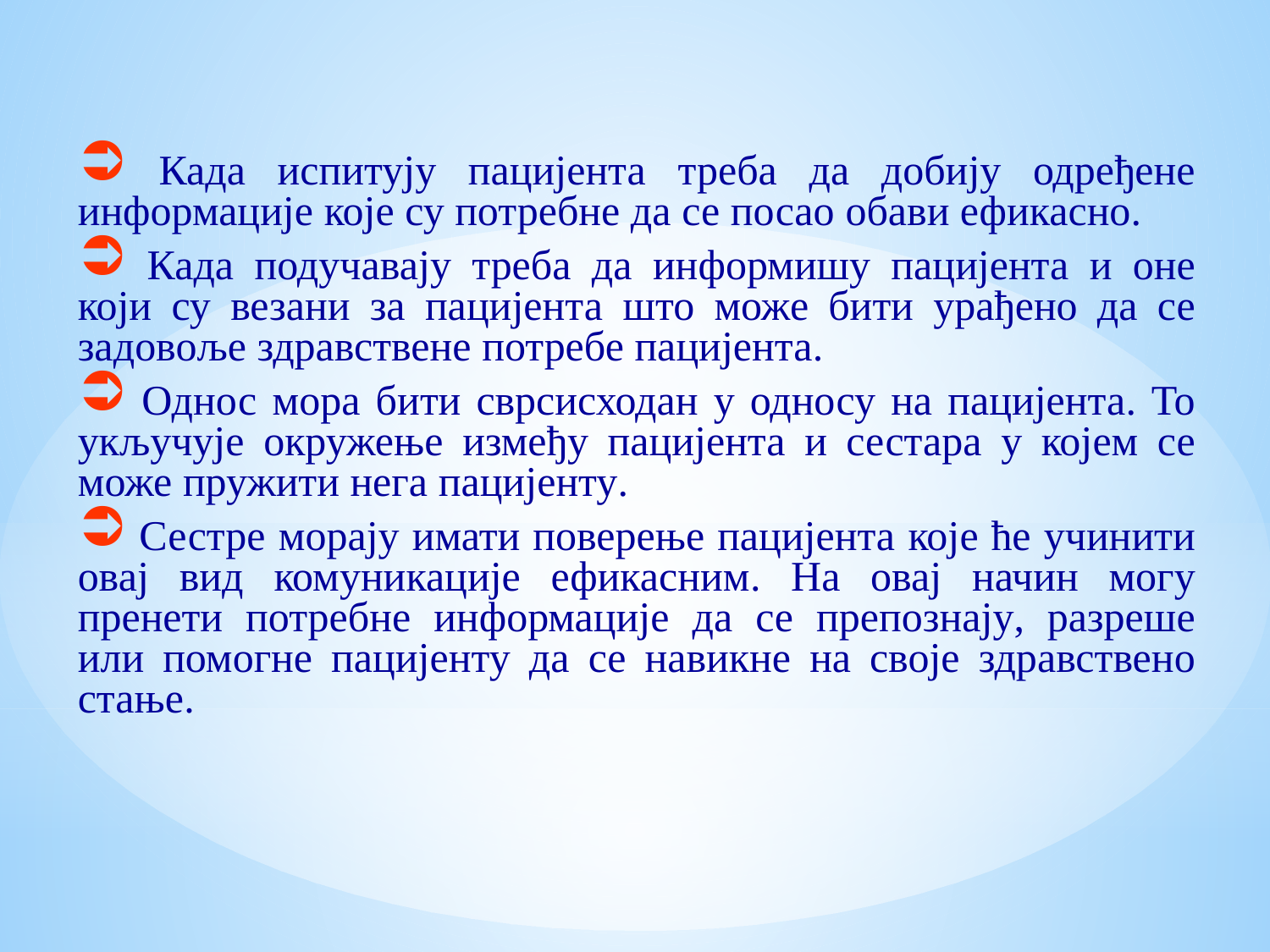

Када испитују пацијента треба да добију одређене информације које су потребне да се посао обави ефикасно.
 Када подучавају треба да информишу пацијента и оне који су везани за пацијента што може бити урађено да се задовоље здравствене потребе пацијента.
 Однос мора бити сврсисходан у односу на пацијента. То укључује окружење између пацијента и сестара у којем се може пружити нега пацијенту.
 Сестре морају имати поверење пацијента које ће учинити овај вид комуникације ефикасним. На овај начин могу пренети потребне информације да се препознају, разреше или помогне пацијенту да се навикне на своје здравствено стање.